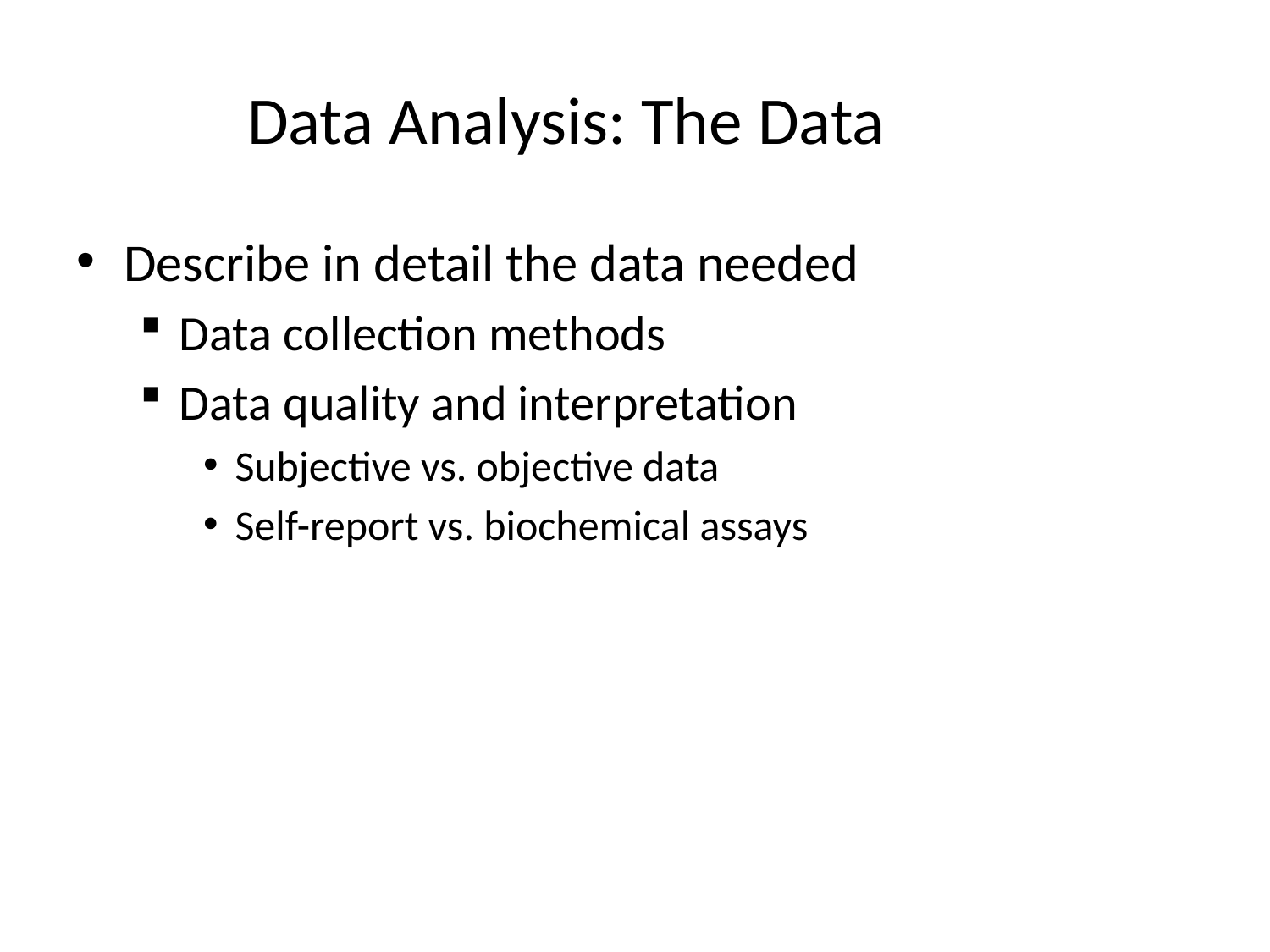

# Data Analysis: The Data
Describe in detail the data needed
Data collection methods
Data quality and interpretation
Subjective vs. objective data
Self-report vs. biochemical assays